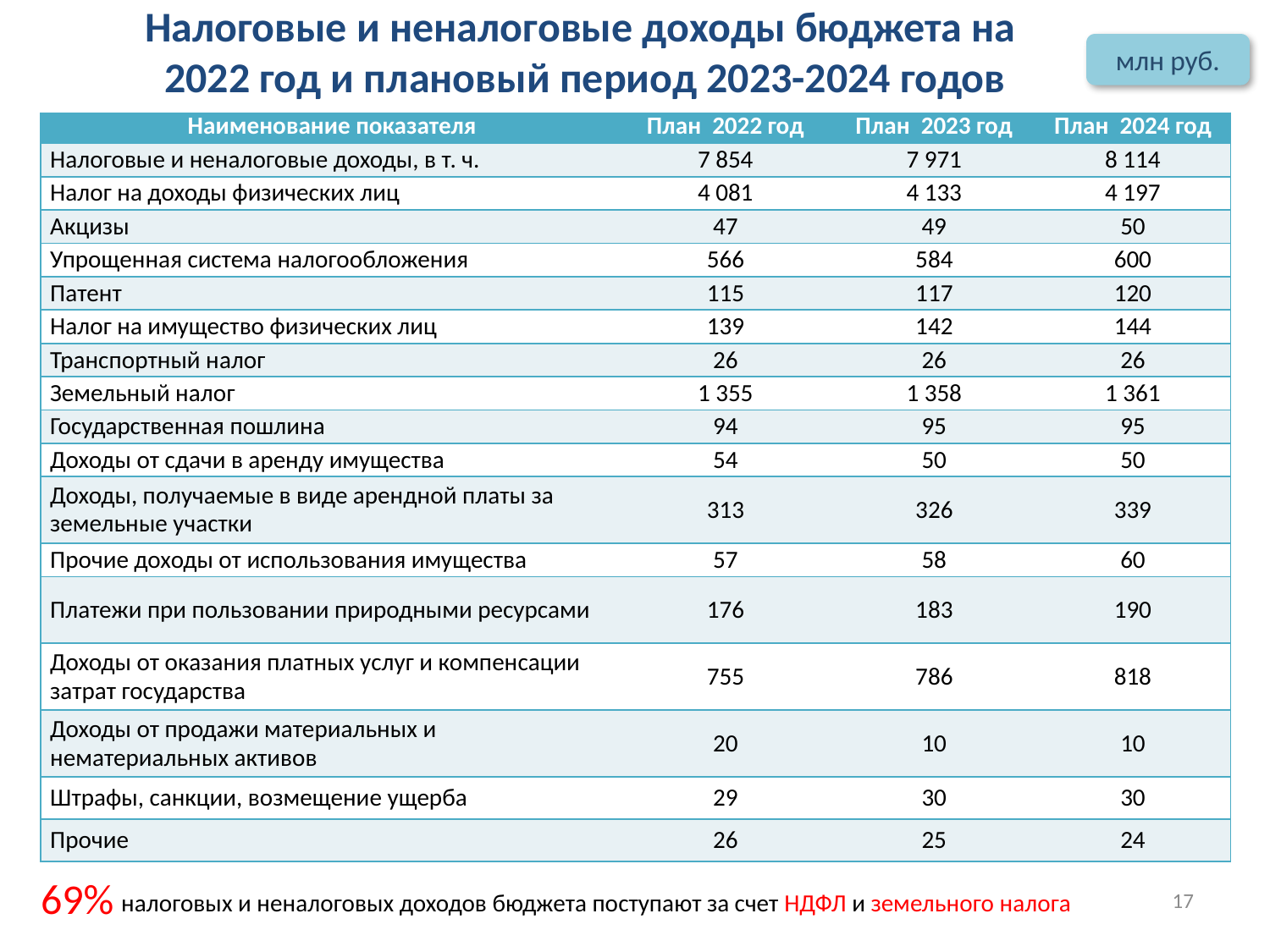

# Налоговые и неналоговые доходы бюджета на 2022 год и плановый период 2023-2024 годов
млн руб.
| Наименование показателя | План 2022 год | План 2023 год | План 2024 год |
| --- | --- | --- | --- |
| Налоговые и неналоговые доходы, в т. ч. | 7 854 | 7 971 | 8 114 |
| Налог на доходы физических лиц | 4 081 | 4 133 | 4 197 |
| Акцизы | 47 | 49 | 50 |
| Упрощенная система налогообложения | 566 | 584 | 600 |
| Патент | 115 | 117 | 120 |
| Налог на имущество физических лиц | 139 | 142 | 144 |
| Транспортный налог | 26 | 26 | 26 |
| Земельный налог | 1 355 | 1 358 | 1 361 |
| Государственная пошлина | 94 | 95 | 95 |
| Доходы от сдачи в аренду имущества | 54 | 50 | 50 |
| Доходы, получаемые в виде арендной платы за земельные участки | 313 | 326 | 339 |
| Прочие доходы от использования имущества | 57 | 58 | 60 |
| Платежи при пользовании природными ресурсами | 176 | 183 | 190 |
| Доходы от оказания платных услуг и компенсации затрат государства | 755 | 786 | 818 |
| Доходы от продажи материальных и нематериальных активов | 20 | 10 | 10 |
| Штрафы, санкции, возмещение ущерба | 29 | 30 | 30 |
| Прочие | 26 | 25 | 24 |
69%
17
налоговых и неналоговых доходов бюджета поступают за счет НДФЛ и земельного налога